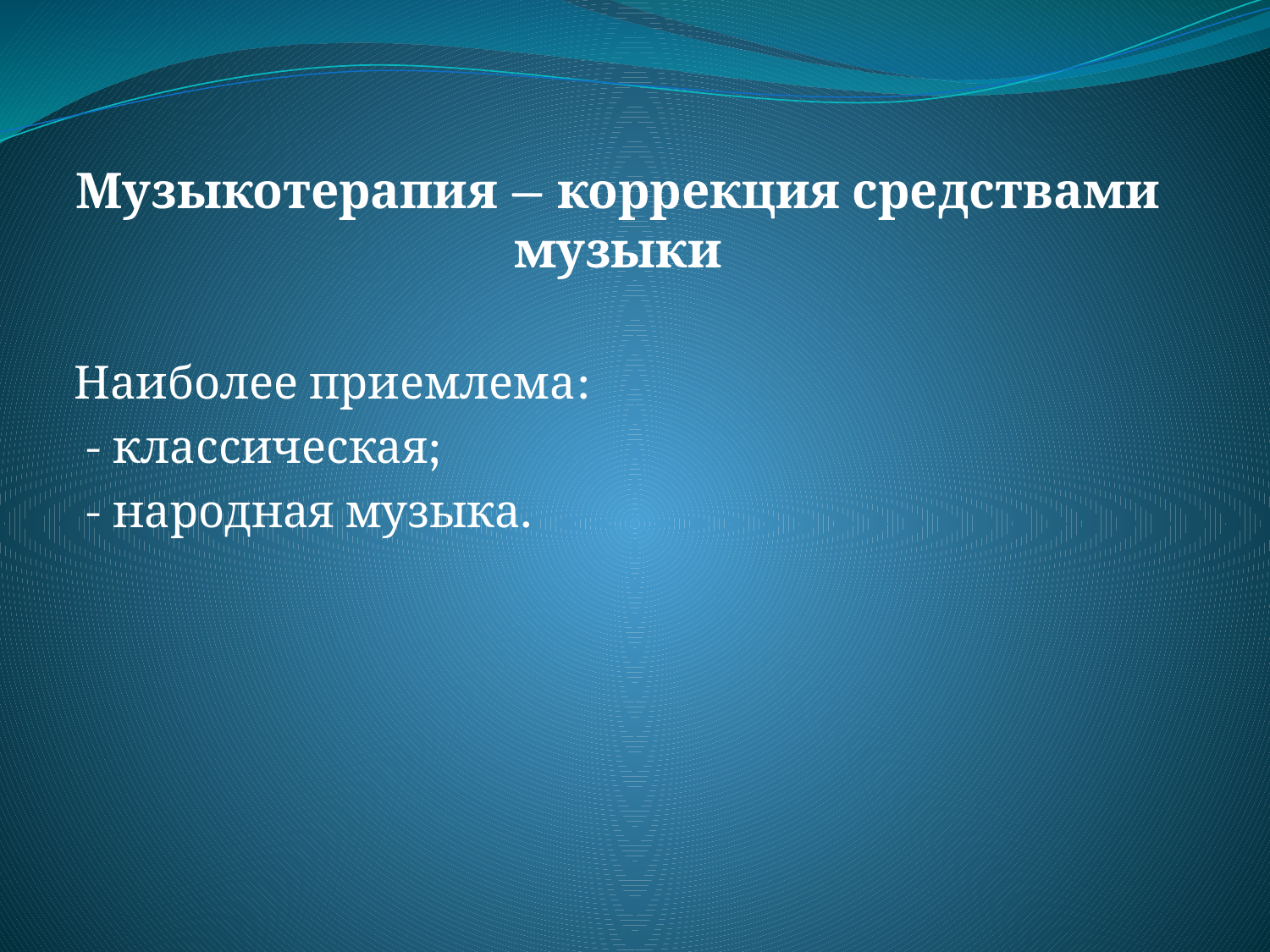

# Музыкотерапия – коррекция средствами музыки
Наиболее приемлема:
 - классическая;
 - народная музыка.